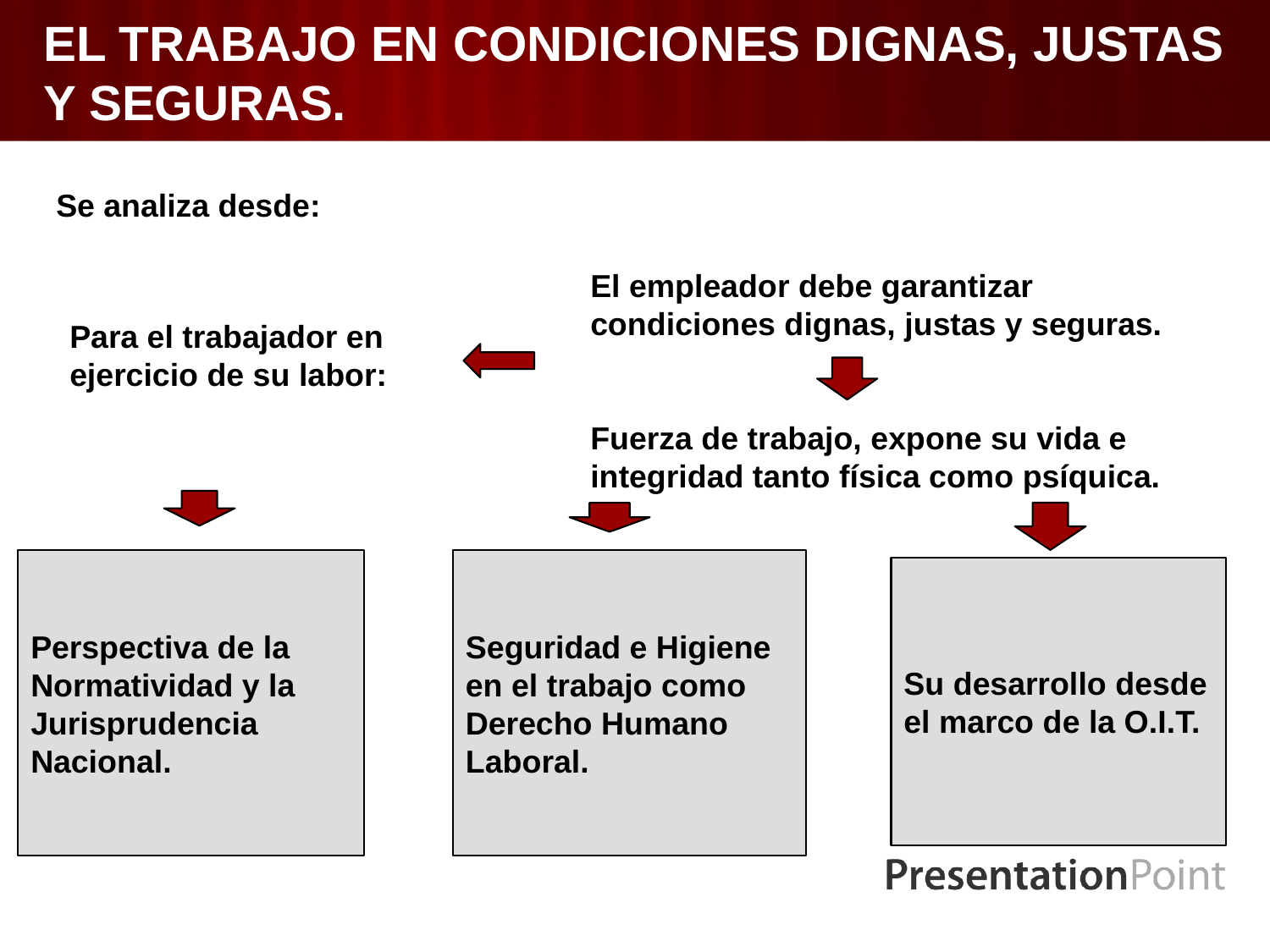

# EL TRABAJO EN CONDICIONES DIGNAS, JUSTAS Y SEGURAS.
Se analiza desde:
El empleador debe garantizar condiciones dignas, justas y seguras.

Fuerza de trabajo, expone su vida e integridad tanto física como psíquica.
Para el trabajador en ejercicio de su labor:

Perspectiva de la
Normatividad y la
Jurisprudencia
Nacional.
Seguridad e Higiene
en el trabajo como
Derecho Humano
Laboral.
Su desarrollo desde
el marco de la O.I.T.